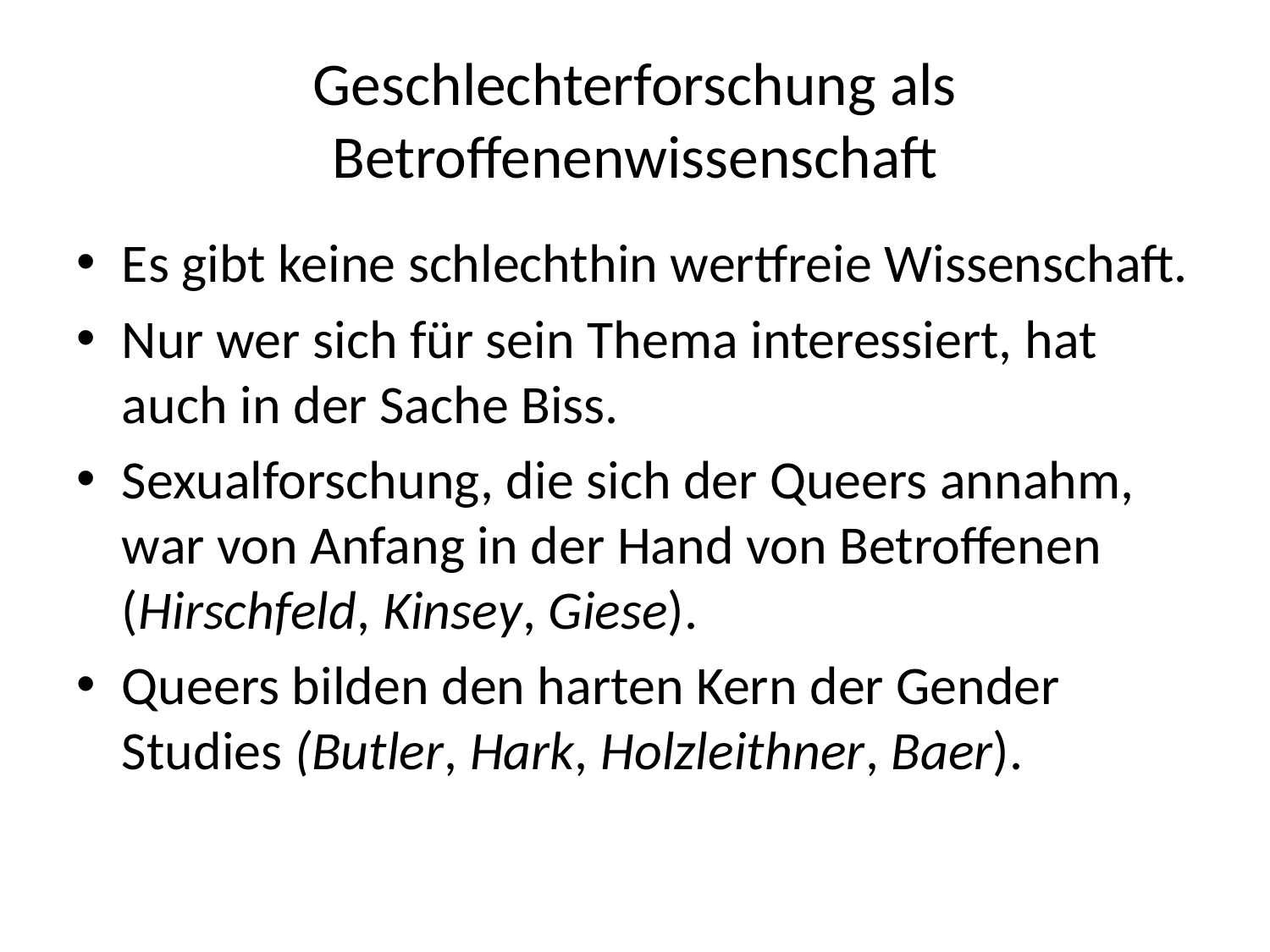

# Geschlechterforschung als Betroffenenwissenschaft
Es gibt keine schlechthin wertfreie Wissenschaft.
Nur wer sich für sein Thema interessiert, hat auch in der Sache Biss.
Sexualforschung, die sich der Queers annahm, war von Anfang in der Hand von Betroffenen (Hirschfeld, Kinsey, Giese).
Queers bilden den harten Kern der Gender Studies (Butler, Hark, Holzleithner, Baer).